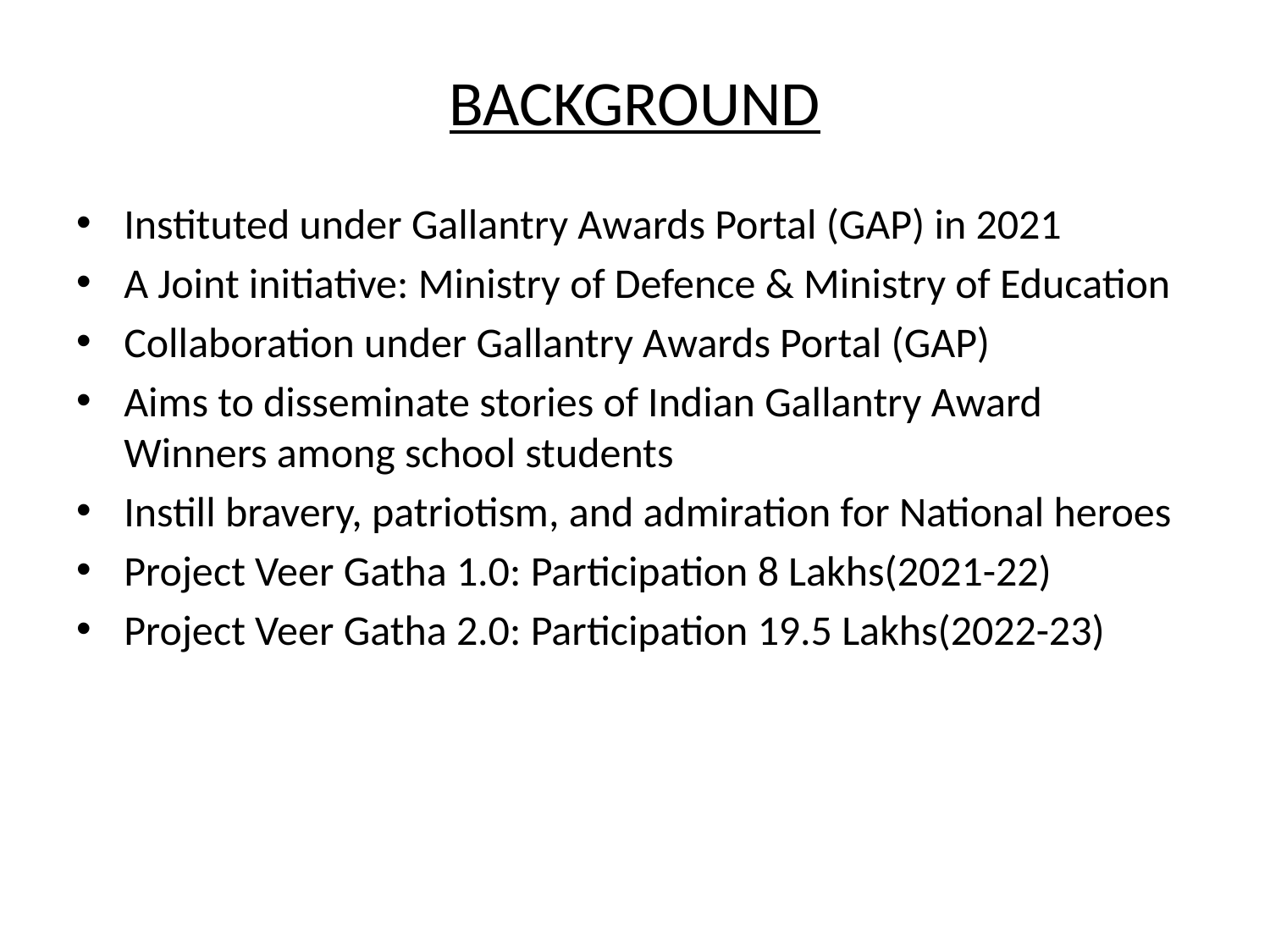

# BACKGROUND
Instituted under Gallantry Awards Portal (GAP) in 2021
A Joint initiative: Ministry of Defence & Ministry of Education
Collaboration under Gallantry Awards Portal (GAP)
Aims to disseminate stories of Indian Gallantry Award Winners among school students
Instill bravery, patriotism, and admiration for National heroes
Project Veer Gatha 1.0: Participation 8 Lakhs(2021-22)
Project Veer Gatha 2.0: Participation 19.5 Lakhs(2022-23)